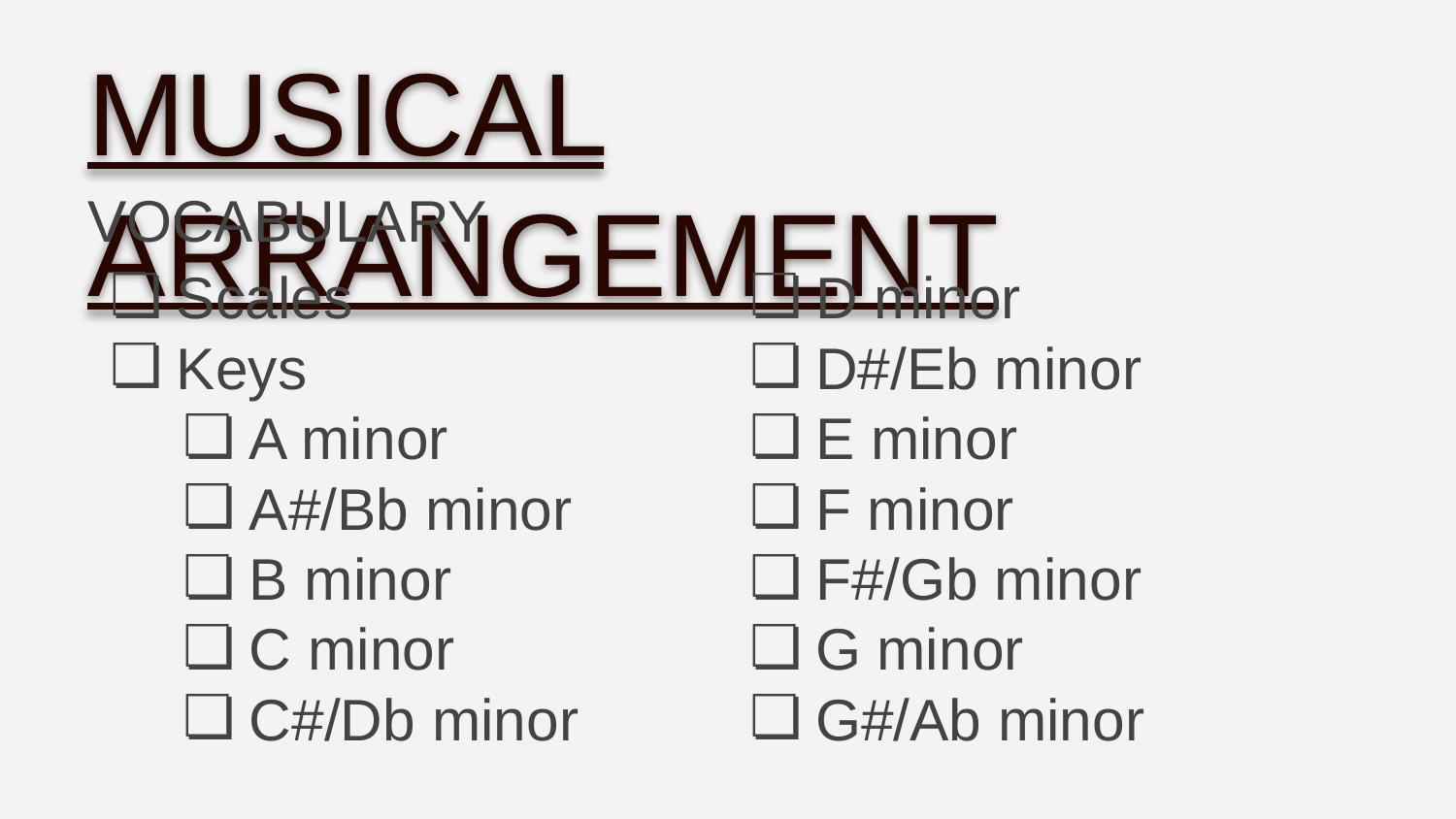

MUSICAL ARRANGEMENT

VOCABULARY
Scales
Keys
A minor
A#/Bb minor
B minor
C minor
C#/Db minor
D minor
D#/Eb minor
E minor
F minor
F#/Gb minor
G minor
G#/Ab minor